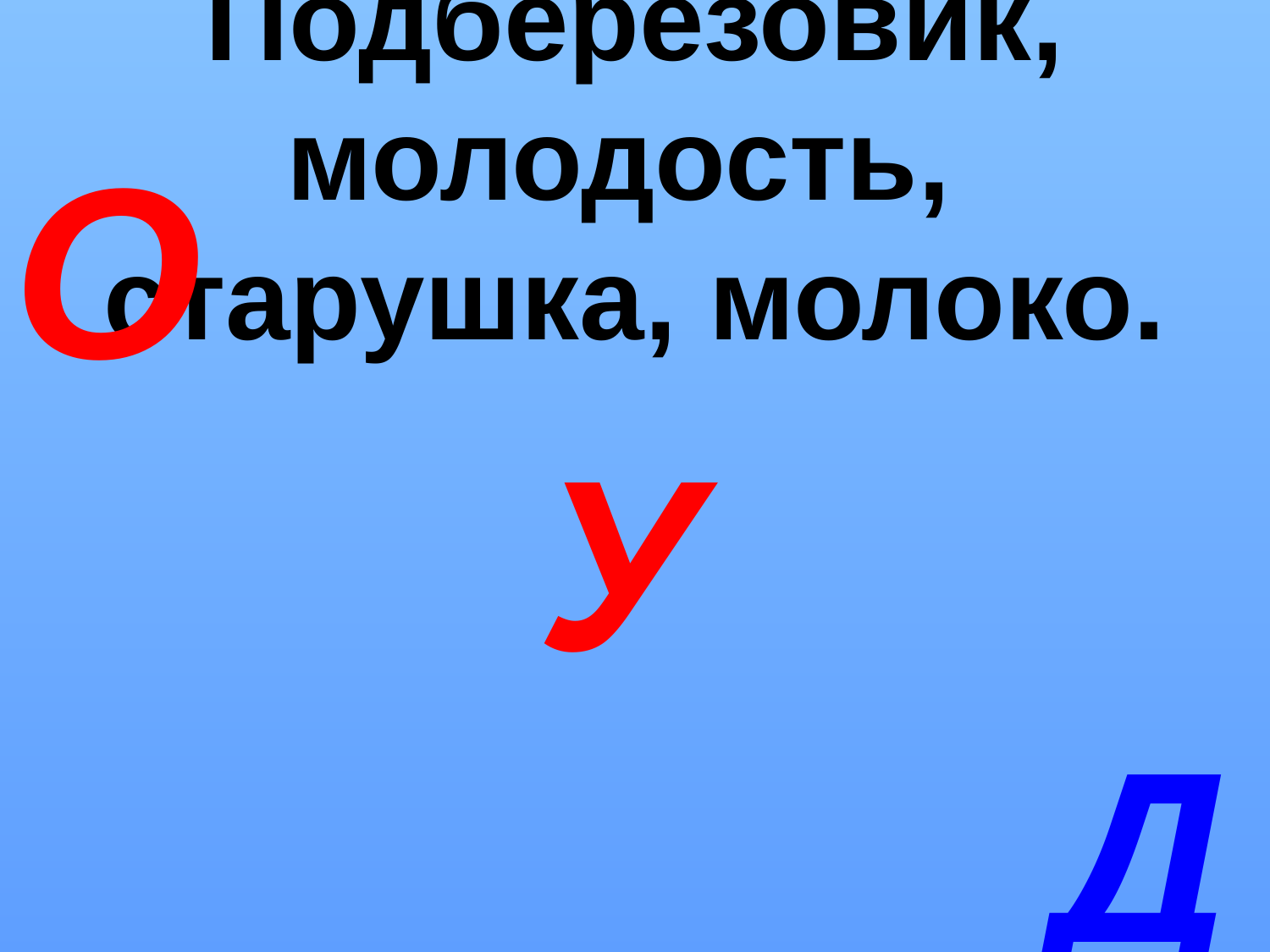

# Подберезовик, молодость, старушка, молоко.
О
У
Д